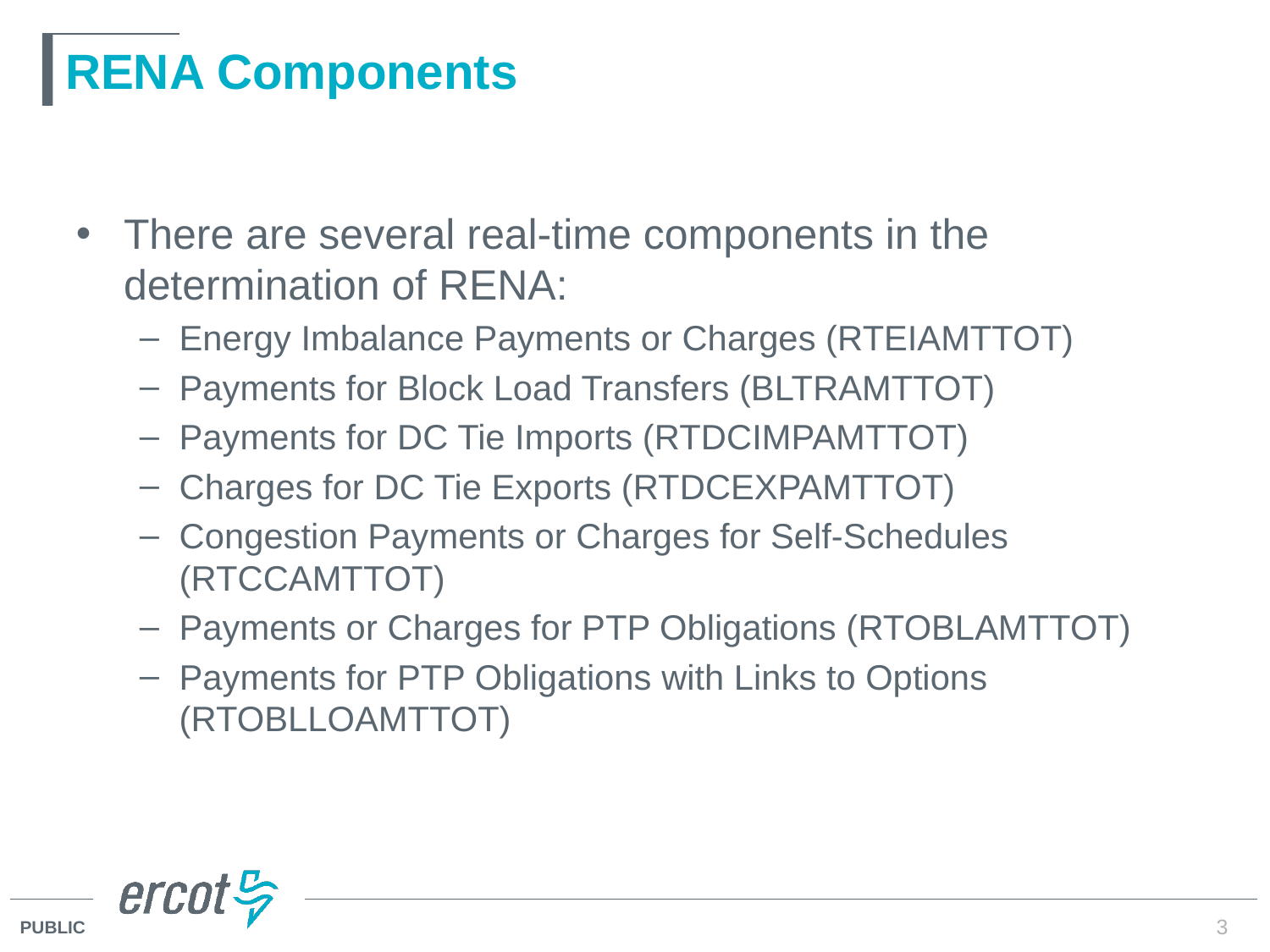

# RENA Components
There are several real-time components in the determination of RENA:
Energy Imbalance Payments or Charges (RTEIAMTTOT)
Payments for Block Load Transfers (BLTRAMTTOT)
Payments for DC Tie Imports (RTDCIMPAMTTOT)
Charges for DC Tie Exports (RTDCEXPAMTTOT)
Congestion Payments or Charges for Self-Schedules (RTCCAMTTOT)
Payments or Charges for PTP Obligations (RTOBLAMTTOT)
Payments for PTP Obligations with Links to Options (RTOBLLOAMTTOT)

3